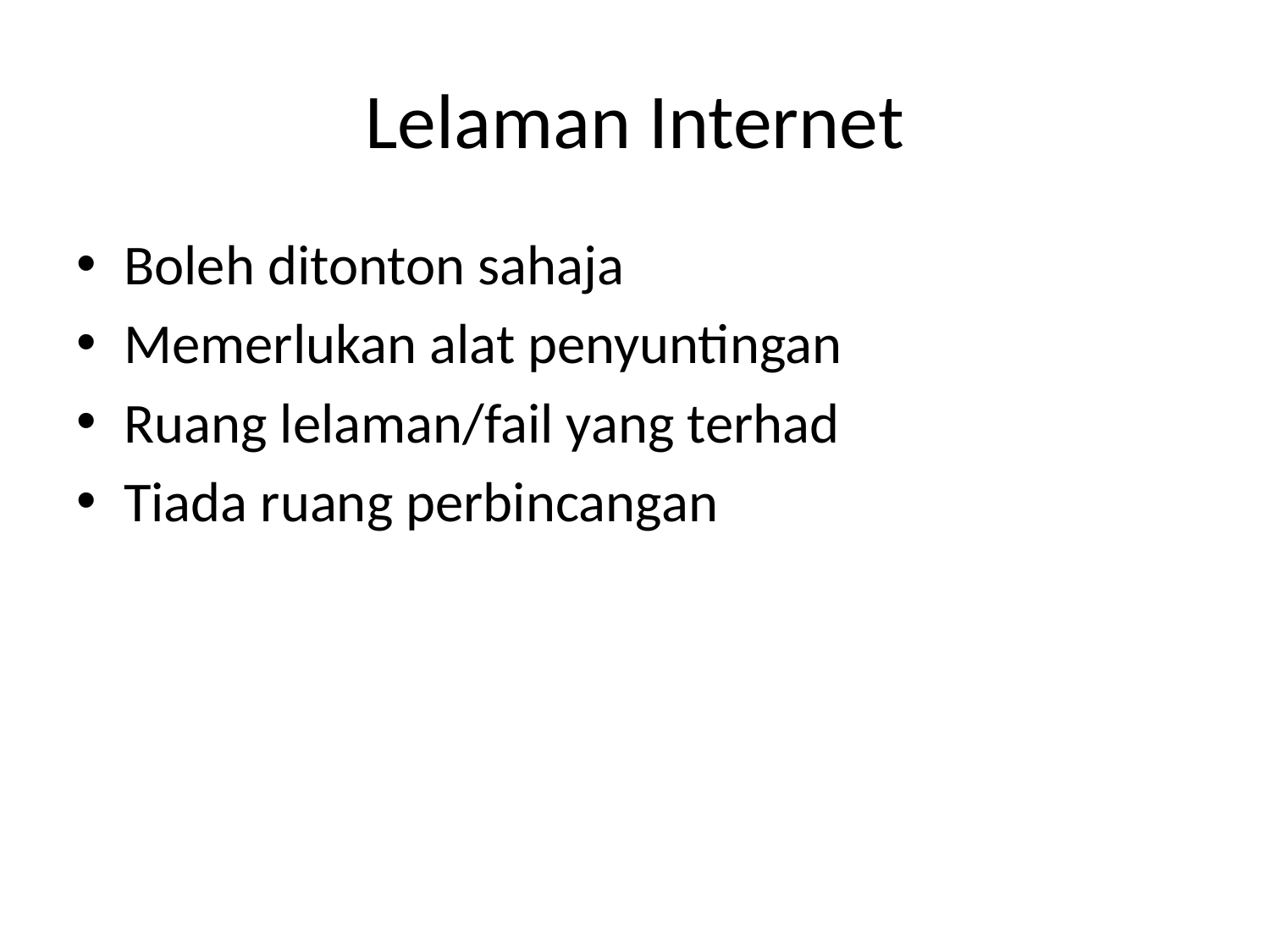

# Lelaman Internet
Boleh ditonton sahaja
Memerlukan alat penyuntingan
Ruang lelaman/fail yang terhad
Tiada ruang perbincangan